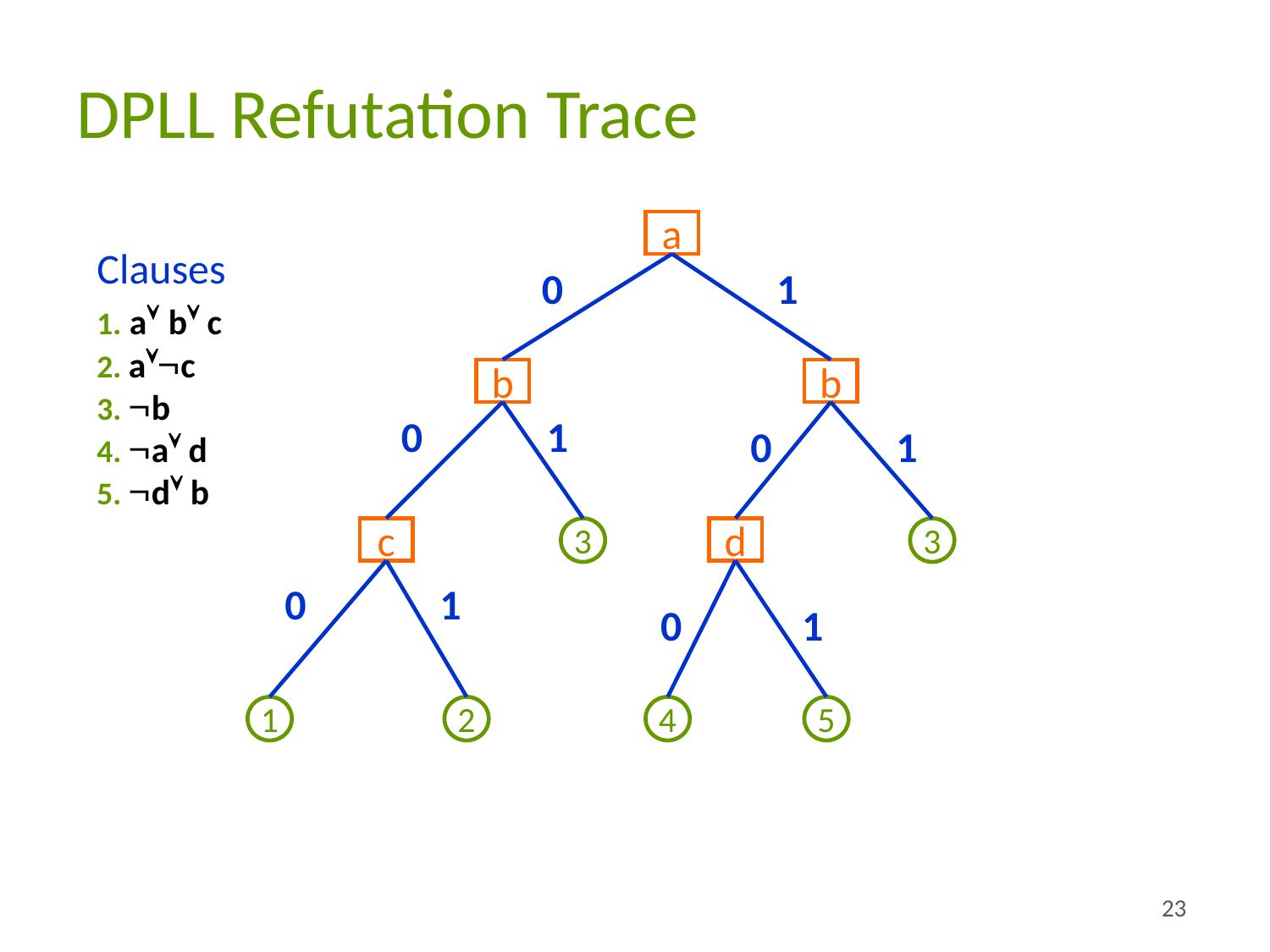

# DPLL Refutation Trace
a
Clauses
1. a∨ b∨ c
2. a∨¬c
3. ¬b
4. ¬a∨ d
5. ¬d∨ b
0
1
b
b
0
1
1
0
c
3
d
3
0
1
0
1
1
2
4
5
23